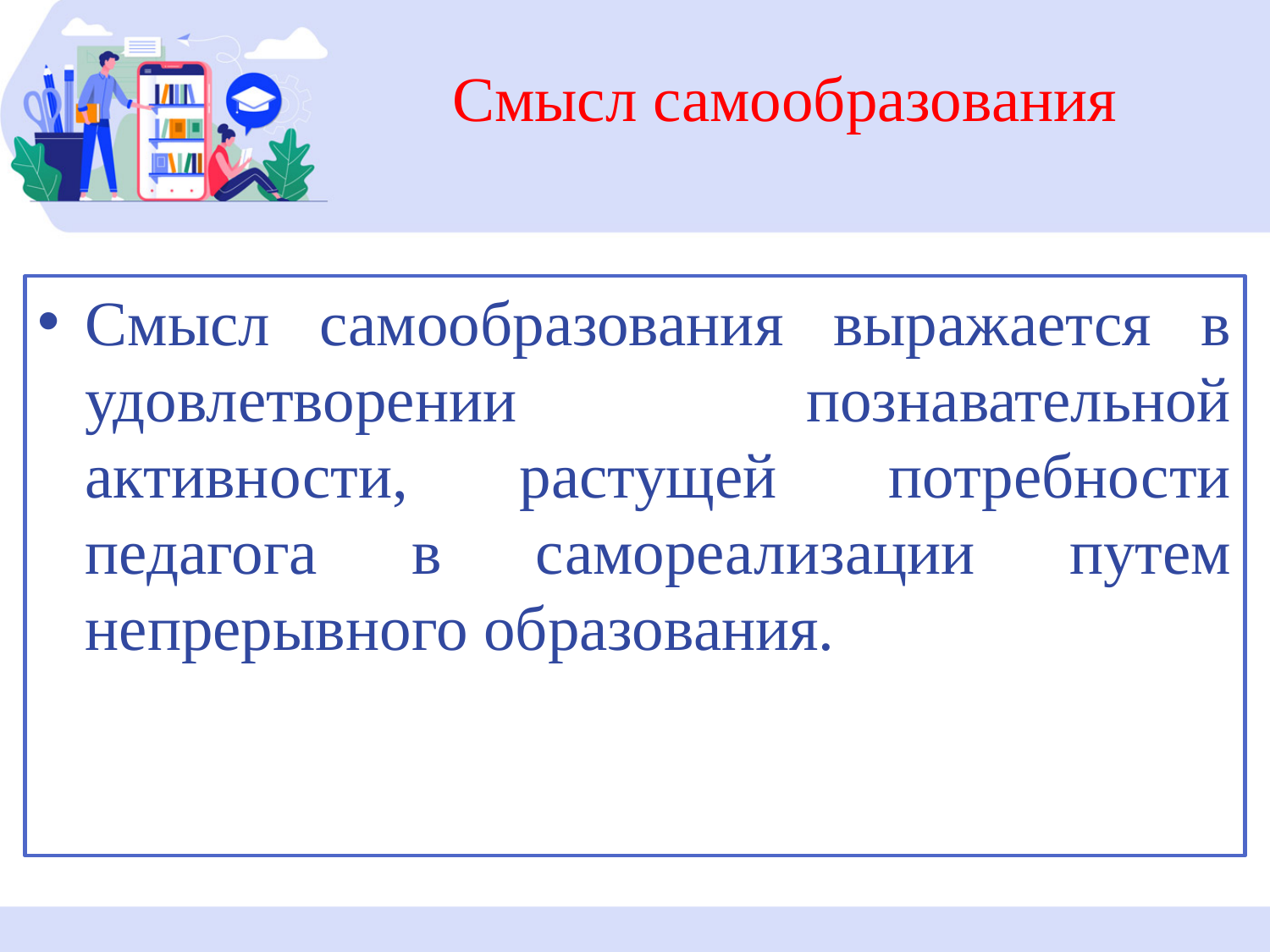

# Смысл самообразования
Смысл самообразования выражается в удовлетворении познавательной активности, растущей потребности педагога в самореализации путем непрерывного образования.